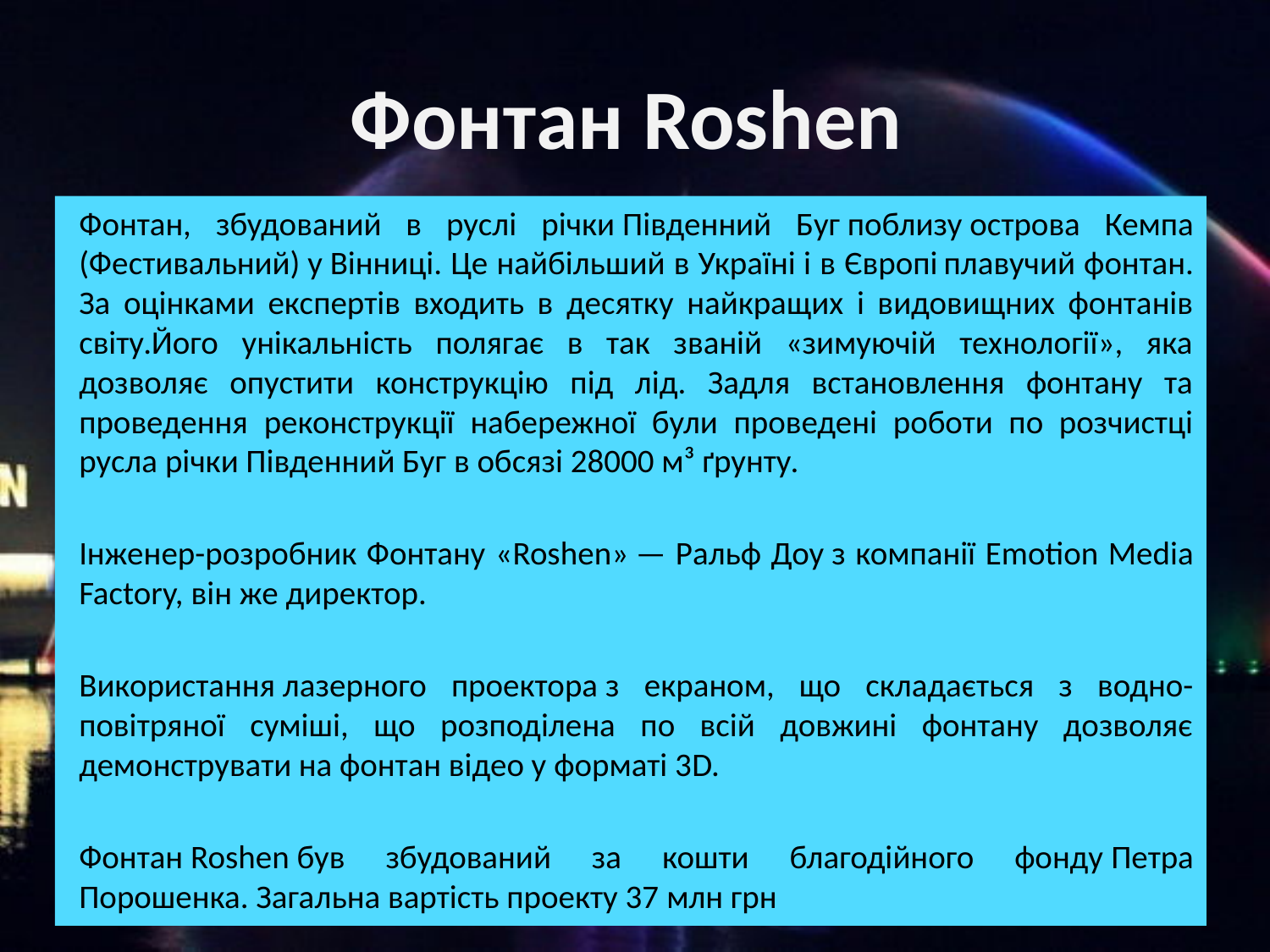

# Фонтан Roshen
Фонтан, збудований в руслі річки Південний Буг поблизу острова Кемпа (Фестивальний) у Вінниці. Це найбільший в Україні і в Європі плавучий фонтан. За оцінками експертів входить в десятку найкращих і видовищних фонтанів світу.Його унікальність полягає в так званій «зимуючій технології», яка дозволяє опустити конструкцію під лід. Задля встановлення фонтану та проведення реконструкції набережної були проведені роботи по розчистці русла річки Південний Буг в обсязі 28000 м³ ґрунту.

Інженер-розробник Фонтану «Roshen» — Ральф Доу з компанії Emotion Media Factory, він же директор.

Використання лазерного проектора з екраном, що складається з водно-повітряної суміші, що розподілена по всій довжині фонтану дозволяє демонструвати на фонтан відео у форматі 3D.

Фонтан Roshen був збудований за кошти благодійного фонду Петра Порошенка. Загальна вартість проекту 37 млн грн